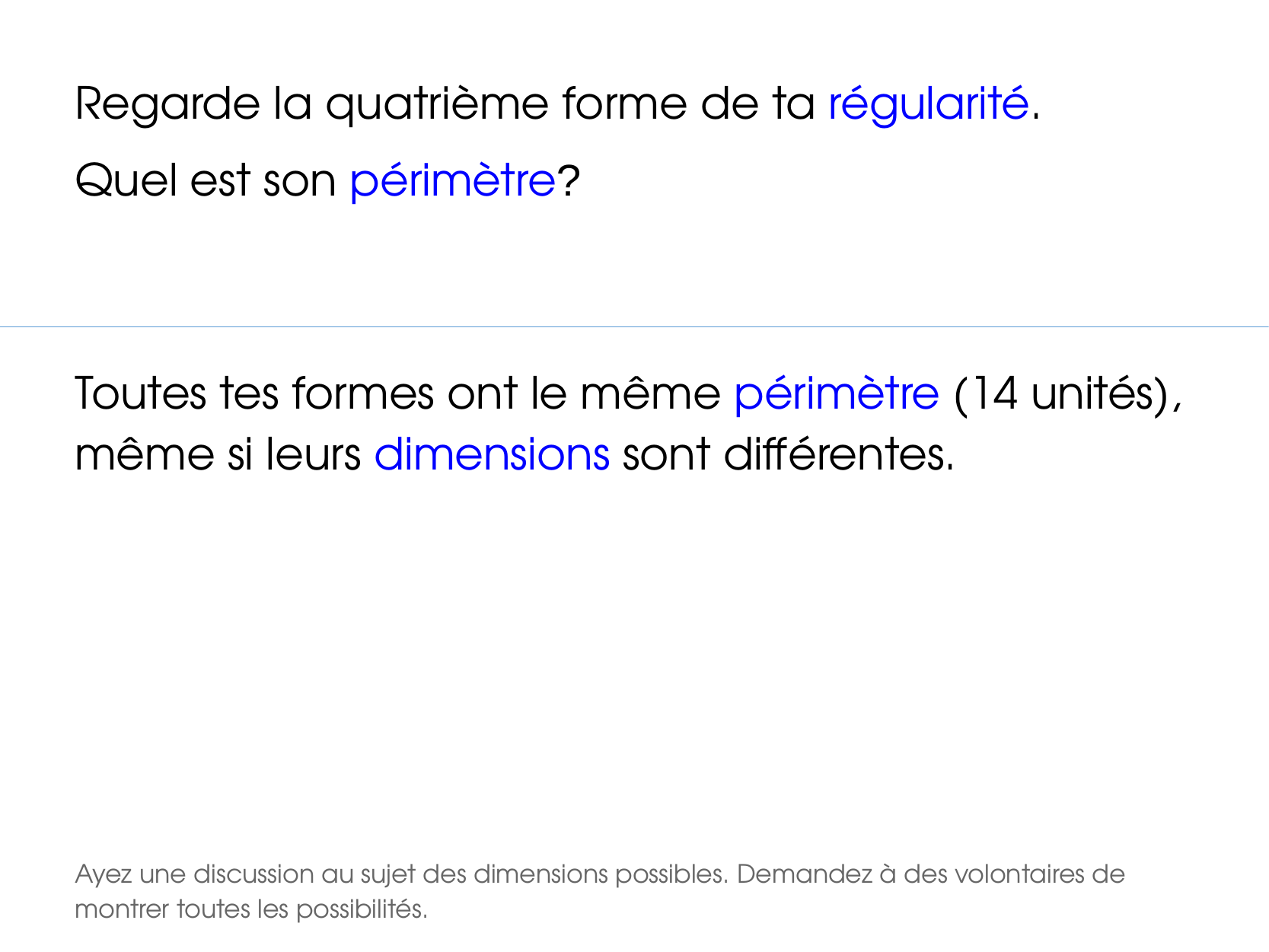

Regarde la quatrième forme de ta régularité.
Quel est son périmètre?
Toutes tes formes ont le même périmètre (14 unités), même si leurs dimensions sont différentes.
Ayez une discussion au sujet des dimensions possibles. Demandez à des volontaires de montrer toutes les possibilités.